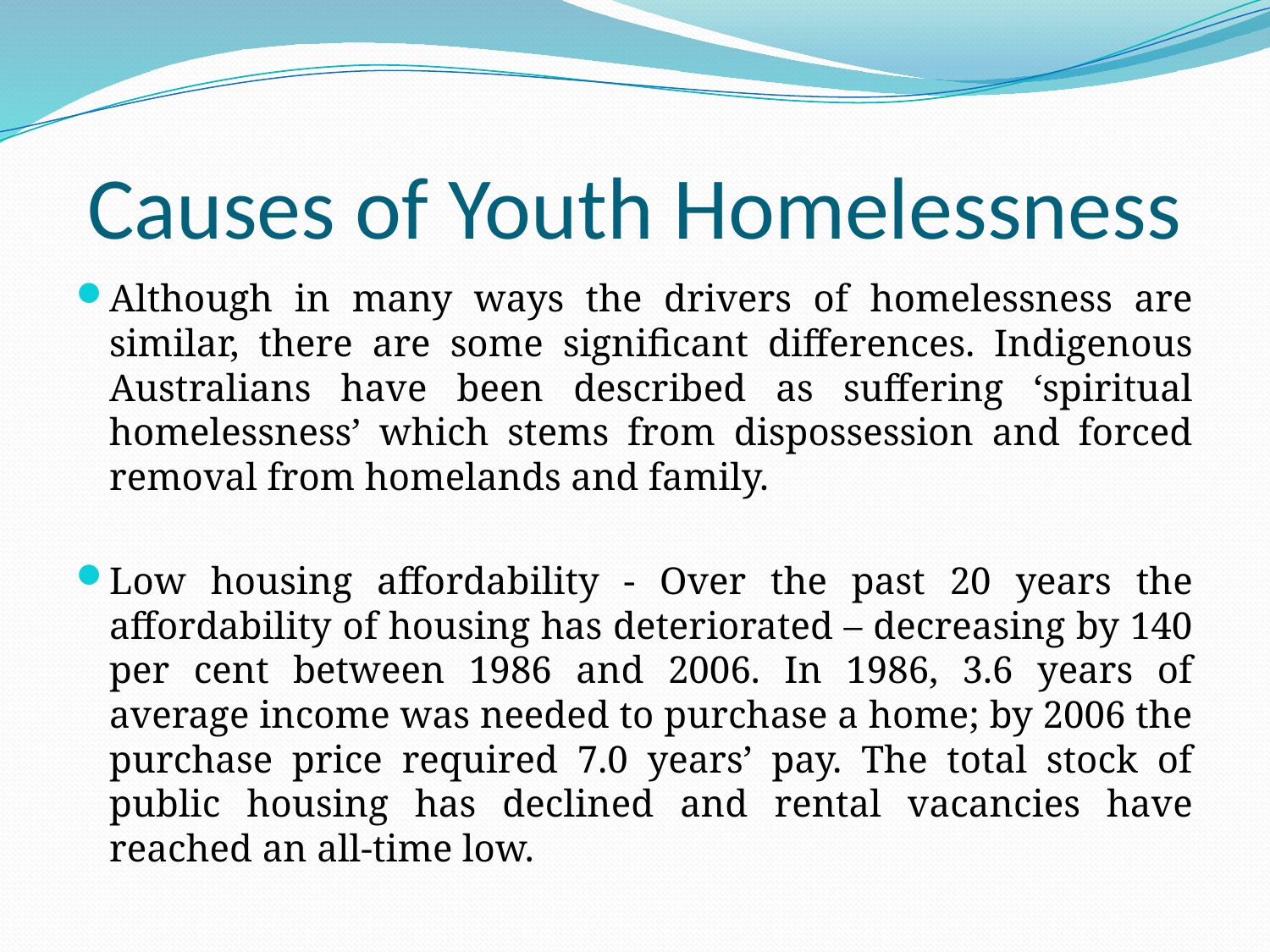

# Causes of Youth Homelessness
Although in many ways the drivers of homelessness are similar, there are some significant differences. Indigenous Australians have been described as suffering ‘spiritual homelessness’ which stems from dispossession and forced removal from homelands and family.

Low housing affordability - Over the past 20 years the affordability of housing has deteriorated – decreasing by 140 per cent between 1986 and 2006. In 1986, 3.6 years of average income was needed to purchase a home; by 2006 the purchase price required 7.0 years’ pay. The total stock of public housing has declined and rental vacancies have reached an all-time low.